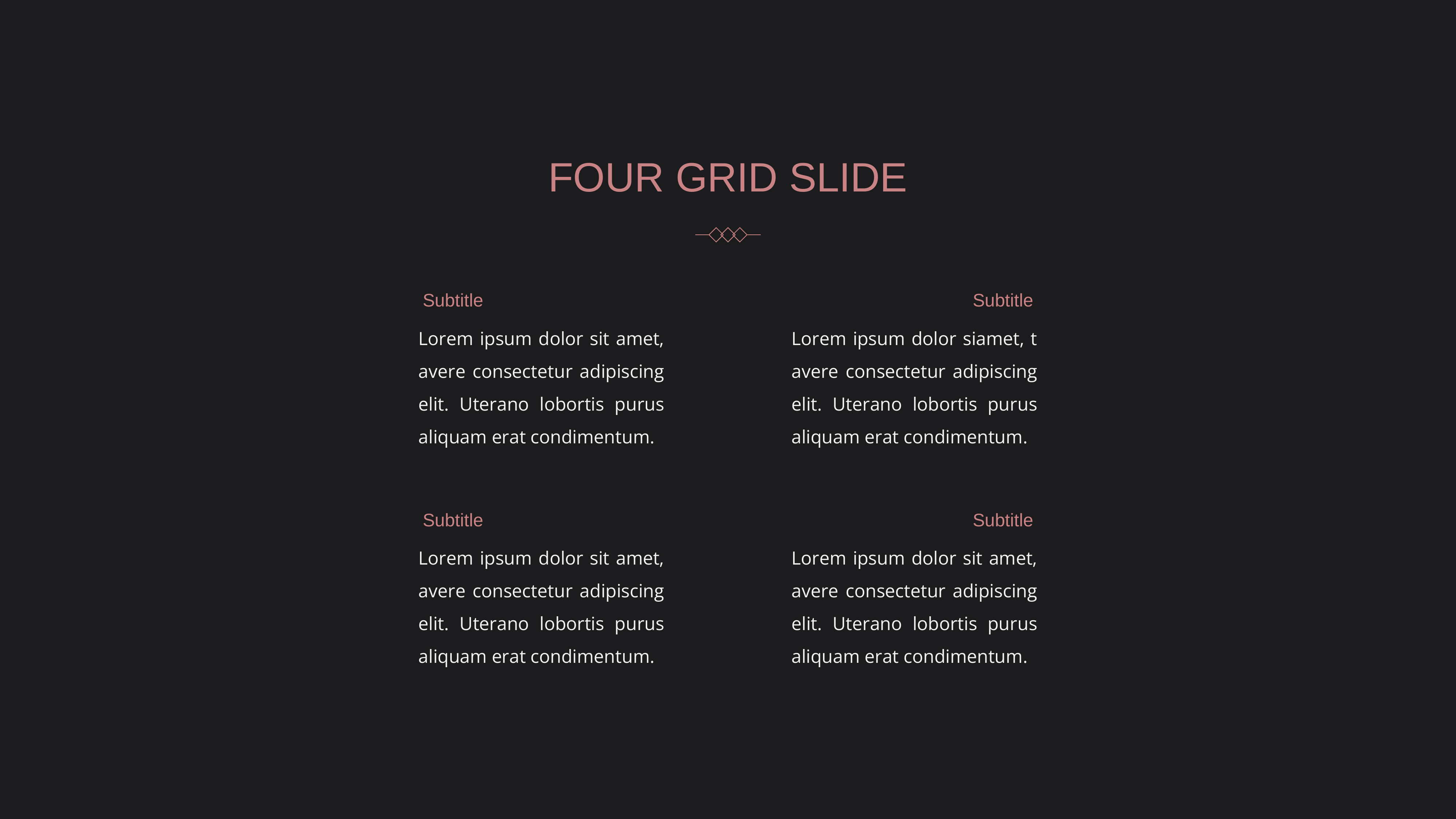

FOUR GRID SLIDE

Subtitle
Subtitle
Lorem ipsum dolor sit amet, avere consectetur adipiscing elit. Uterano lobortis purus aliquam erat condimentum.
Lorem ipsum dolor siamet, t avere consectetur adipiscing elit. Uterano lobortis purus aliquam erat condimentum.
Subtitle
Subtitle
Lorem ipsum dolor sit amet, avere consectetur adipiscing elit. Uterano lobortis purus aliquam erat condimentum.
Lorem ipsum dolor sit amet, avere consectetur adipiscing elit. Uterano lobortis purus aliquam erat condimentum.